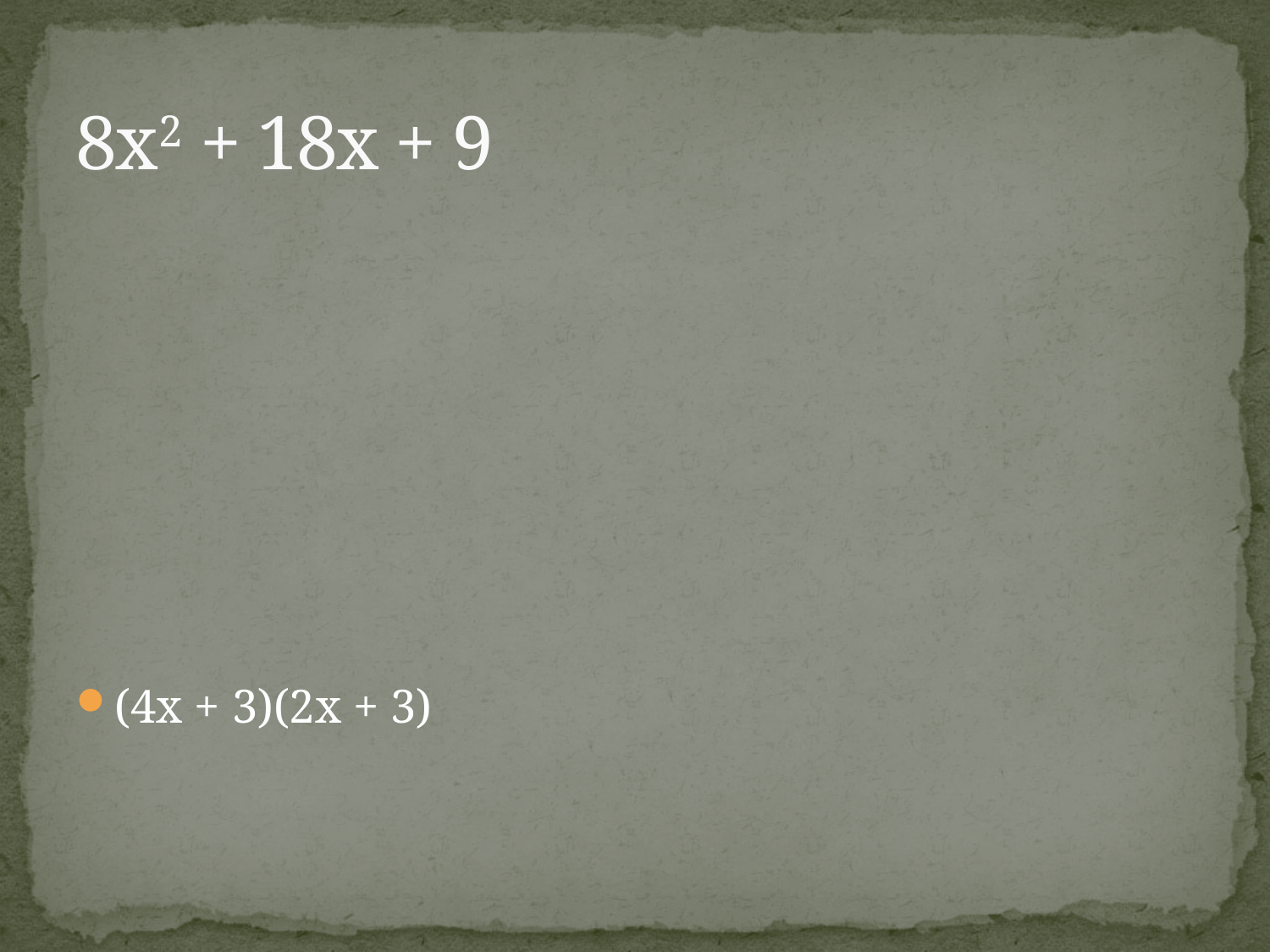

# 8x2 + 18x + 9

(4x + 3)(2x + 3)